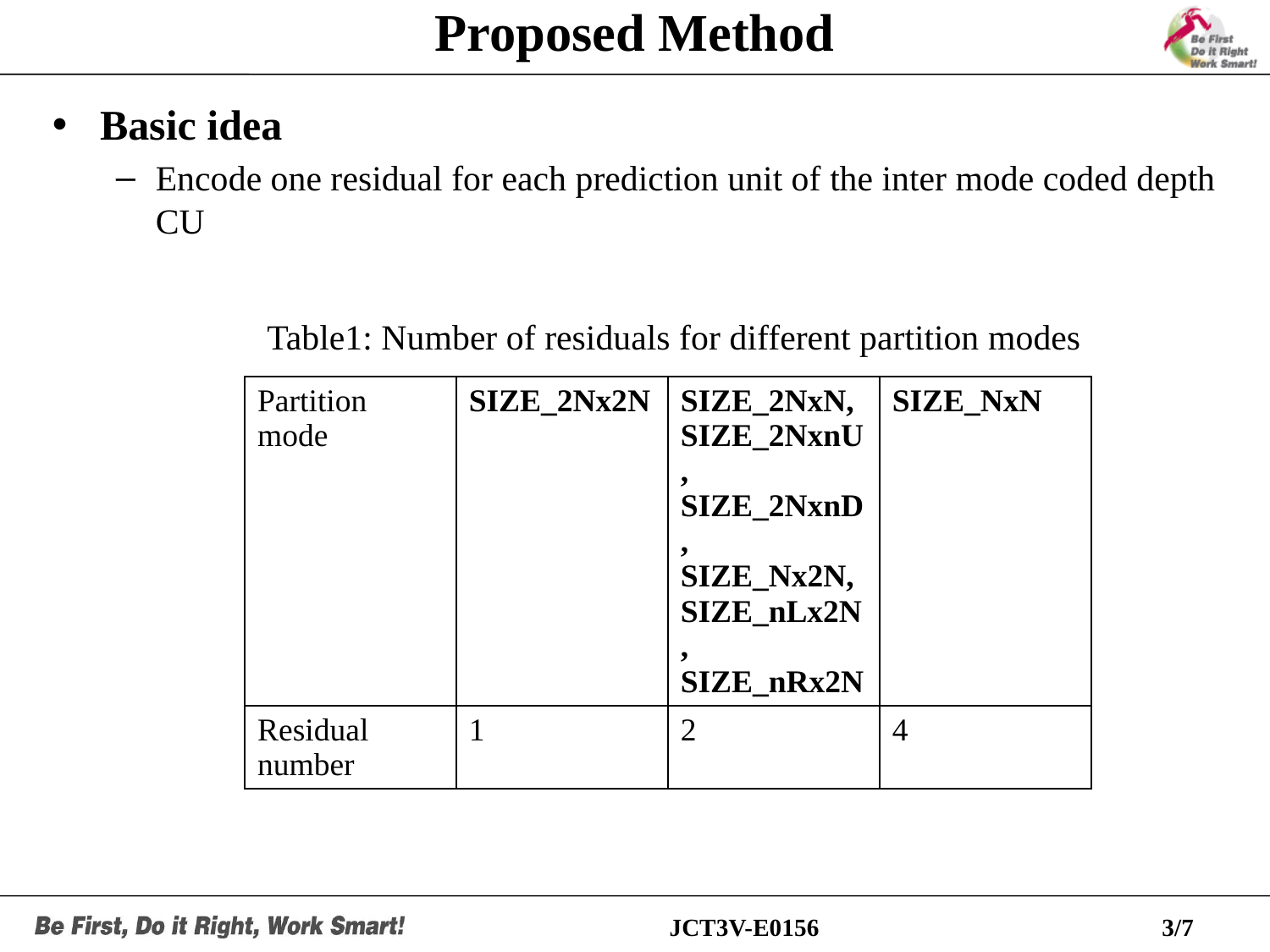

# Proposed Method
Basic idea
Encode one residual for each prediction unit of the inter mode coded depth CU

                 Table1: Number of residuals for different partition modes

| Partition mode | SIZE\_2Nx2N | SIZE\_2NxN, SIZE\_2NxnU, SIZE\_2NxnD, SIZE\_Nx2N, SIZE\_nLx2N, SIZE\_nRx2N | SIZE\_NxN |
| --- | --- | --- | --- |
| Residual number | 1 | 2 | 4 |
JCT3V-E0156
3/7